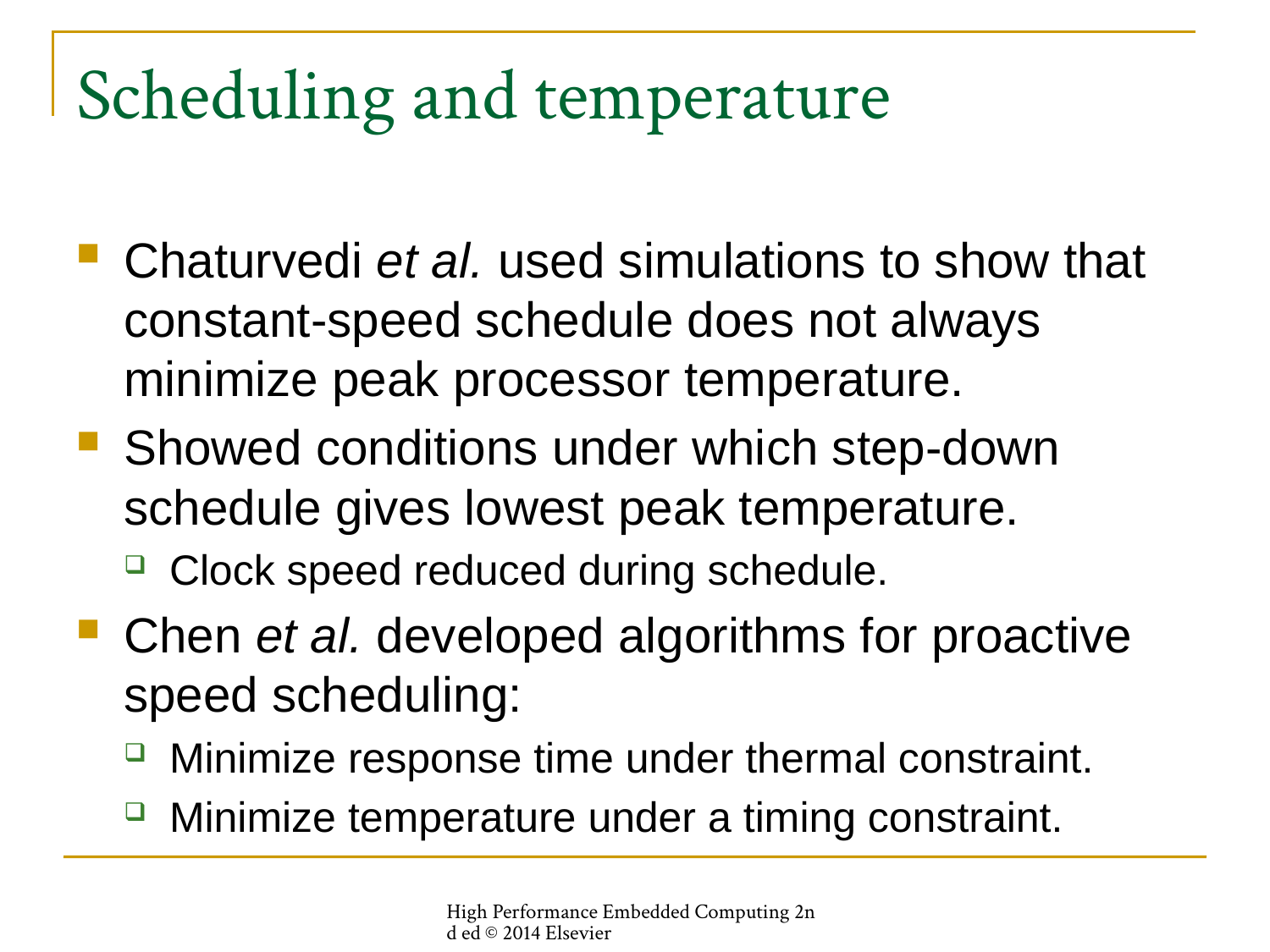

# Scheduling and temperature
Chaturvedi et al. used simulations to show that constant-speed schedule does not always minimize peak processor temperature.
Showed conditions under which step-down schedule gives lowest peak temperature.
Clock speed reduced during schedule.
Chen et al. developed algorithms for proactive speed scheduling:
Minimize response time under thermal constraint.
Minimize temperature under a timing constraint.
High Performance Embedded Computing 2nd ed © 2014 Elsevier